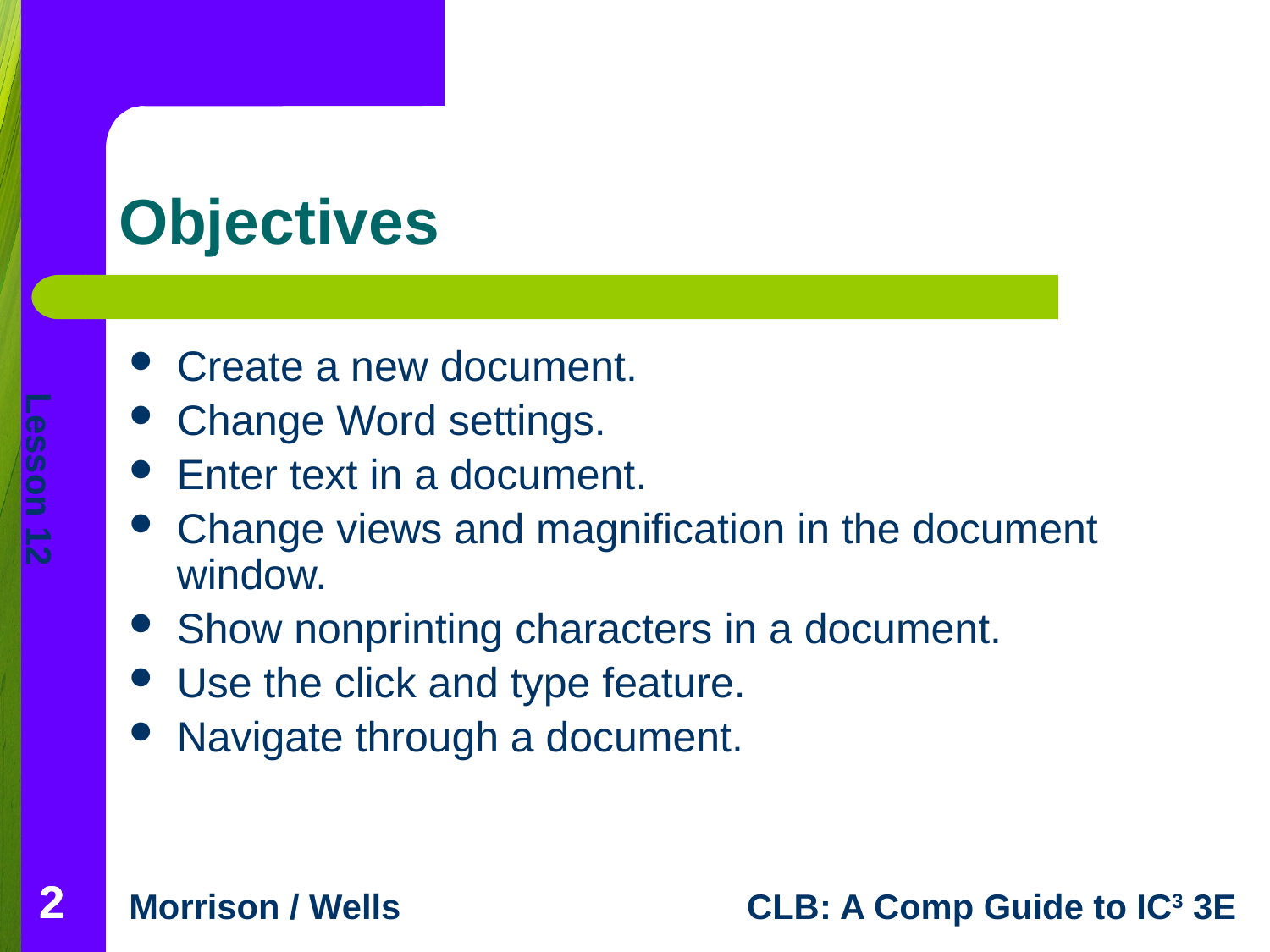

# Objectives
Create a new document.
Change Word settings.
Enter text in a document.
Change views and magnification in the document window.
Show nonprinting characters in a document.
Use the click and type feature.
Navigate through a document.
2
2
2